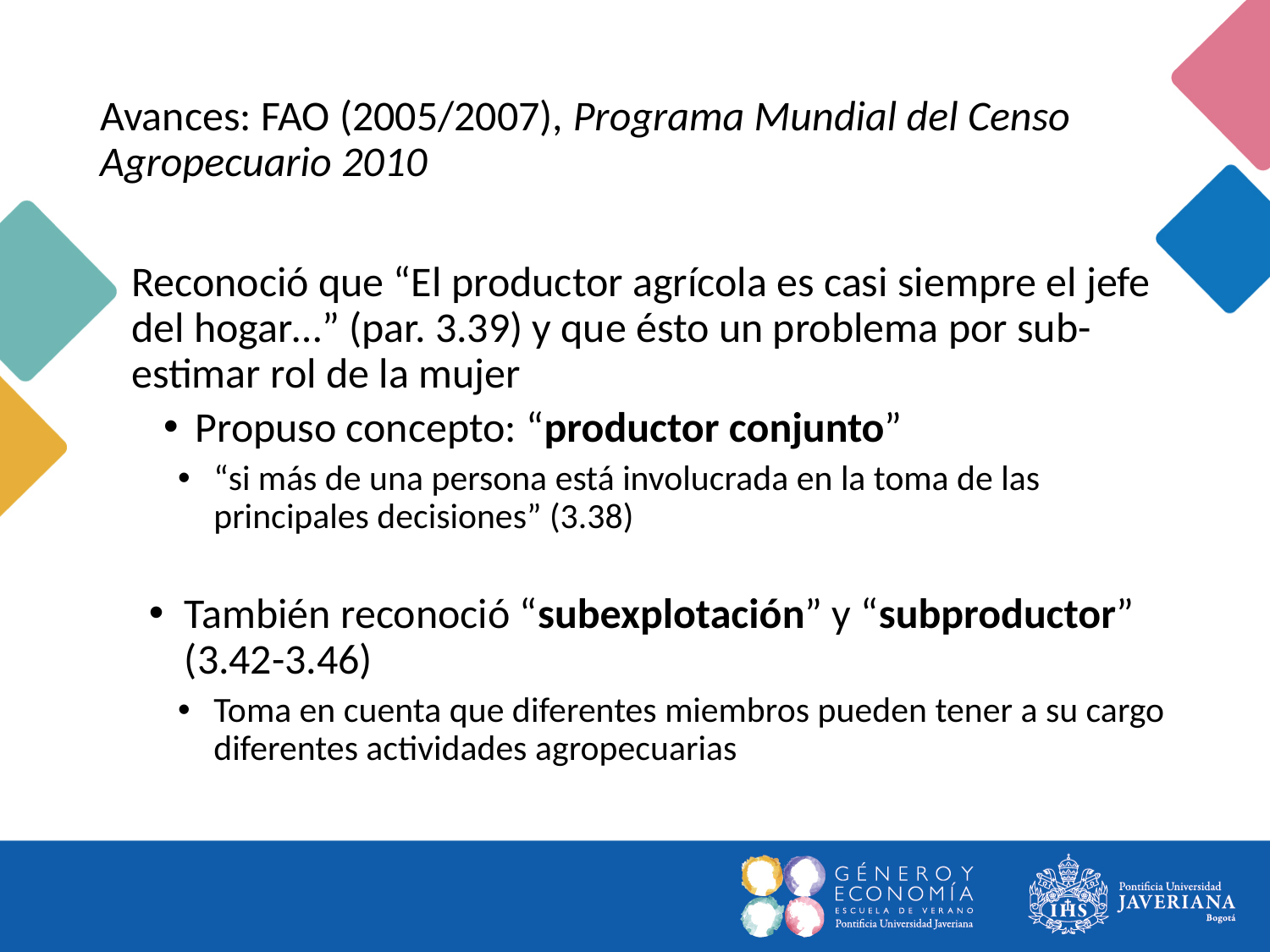

# Avances: FAO (2005/2007), Programa Mundial del Censo Agropecuario 2010
Reconoció que “El productor agrícola es casi siempre el jefe del hogar…” (par. 3.39) y que ésto un problema por sub-estimar rol de la mujer
Propuso concepto: “productor conjunto”
“si más de una persona está involucrada en la toma de las principales decisiones” (3.38)

También reconoció “subexplotación” y “subproductor” (3.42-3.46)
Toma en cuenta que diferentes miembros pueden tener a su cargo diferentes actividades agropecuarias